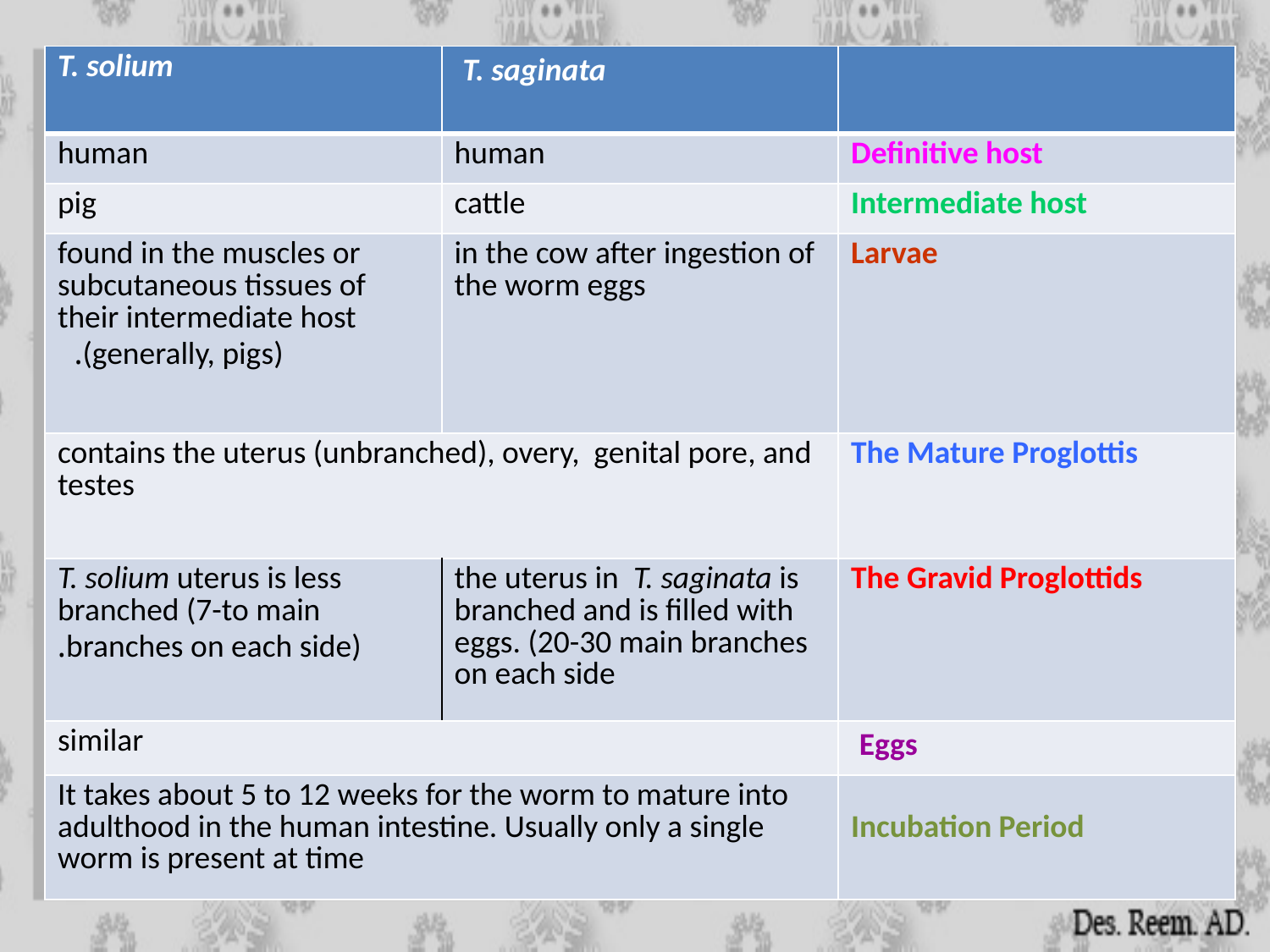

| T. solium | T. saginata |  |
| --- | --- | --- |
| human | human | Definitive host |
| pig | cattle | Intermediate host |
| found in the muscles or subcutaneous tissues of their intermediate host (generally, pigs). | in the cow after ingestion of the worm eggs | Larvae |
| contains the uterus (unbranched), overy, genital pore, and testes |  | The Mature Proglottis |
| T. solium uterus is less branched (7-to main branches on each side). | the uterus in T. saginata is branched and is filled with eggs. (20-30 main branches on each side | The Gravid Proglottids |
| similar |  | Eggs |
| It takes about 5 to 12 weeks for the worm to mature into adulthood in the human intestine. Usually only a single worm is present at time |  | Incubation Period |